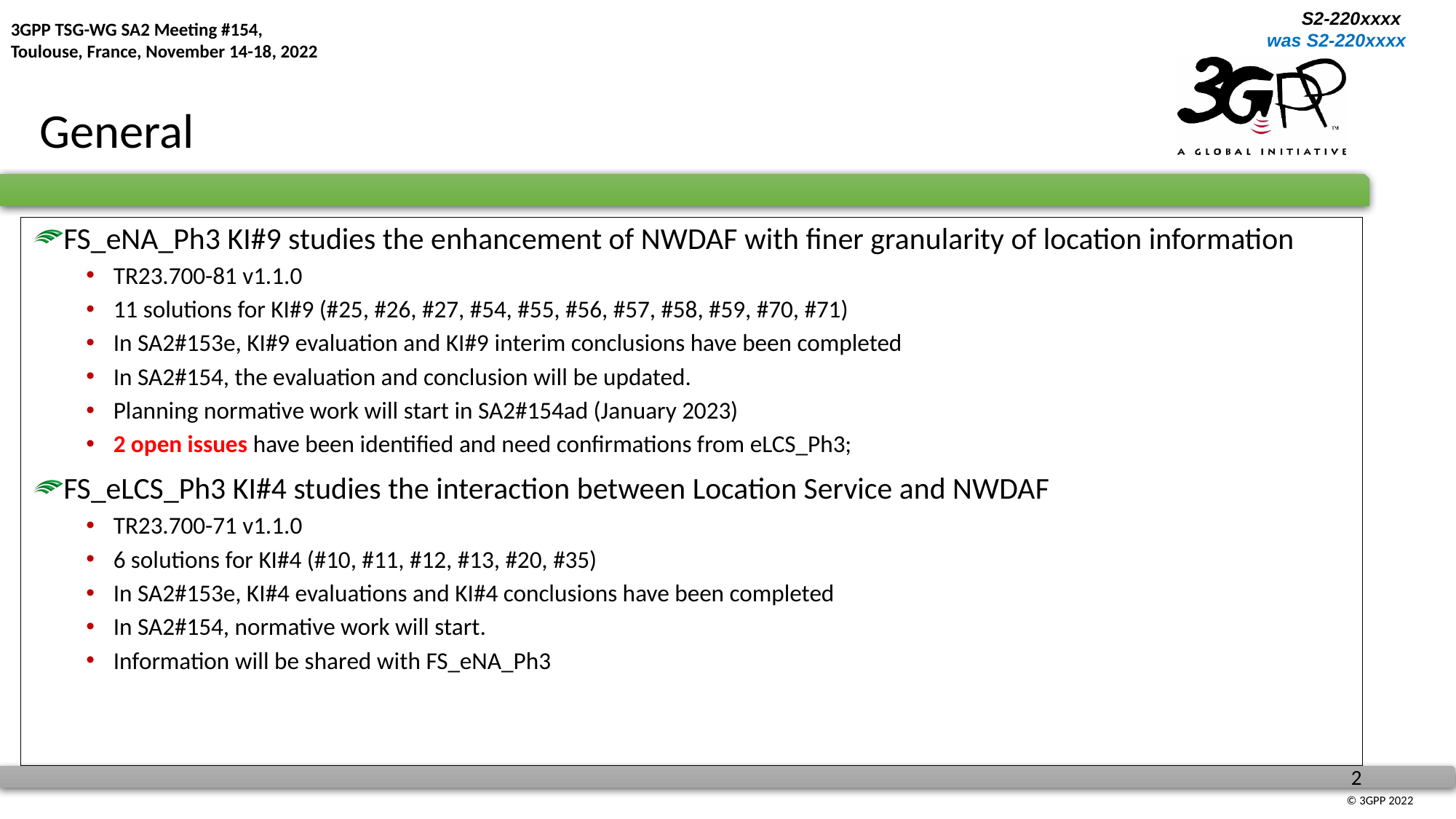

3GPP TSG-WG SA2 Meeting #154,
Toulouse, France, November 14-18, 2022
General
FS_eNA_Ph3 KI#9 studies the enhancement of NWDAF with finer granularity of location information
TR23.700-81 v1.1.0
11 solutions for KI#9 (#25, #26, #27, #54, #55, #56, #57, #58, #59, #70, #71)
In SA2#153e, KI#9 evaluation and KI#9 interim conclusions have been completed
In SA2#154, the evaluation and conclusion will be updated.
Planning normative work will start in SA2#154ad (January 2023)
2 open issues have been identified and need confirmations from eLCS_Ph3;
FS_eLCS_Ph3 KI#4 studies the interaction between Location Service and NWDAF
TR23.700-71 v1.1.0
6 solutions for KI#4 (#10, #11, #12, #13, #20, #35)
In SA2#153e, KI#4 evaluations and KI#4 conclusions have been completed
In SA2#154, normative work will start.
Information will be shared with FS_eNA_Ph3